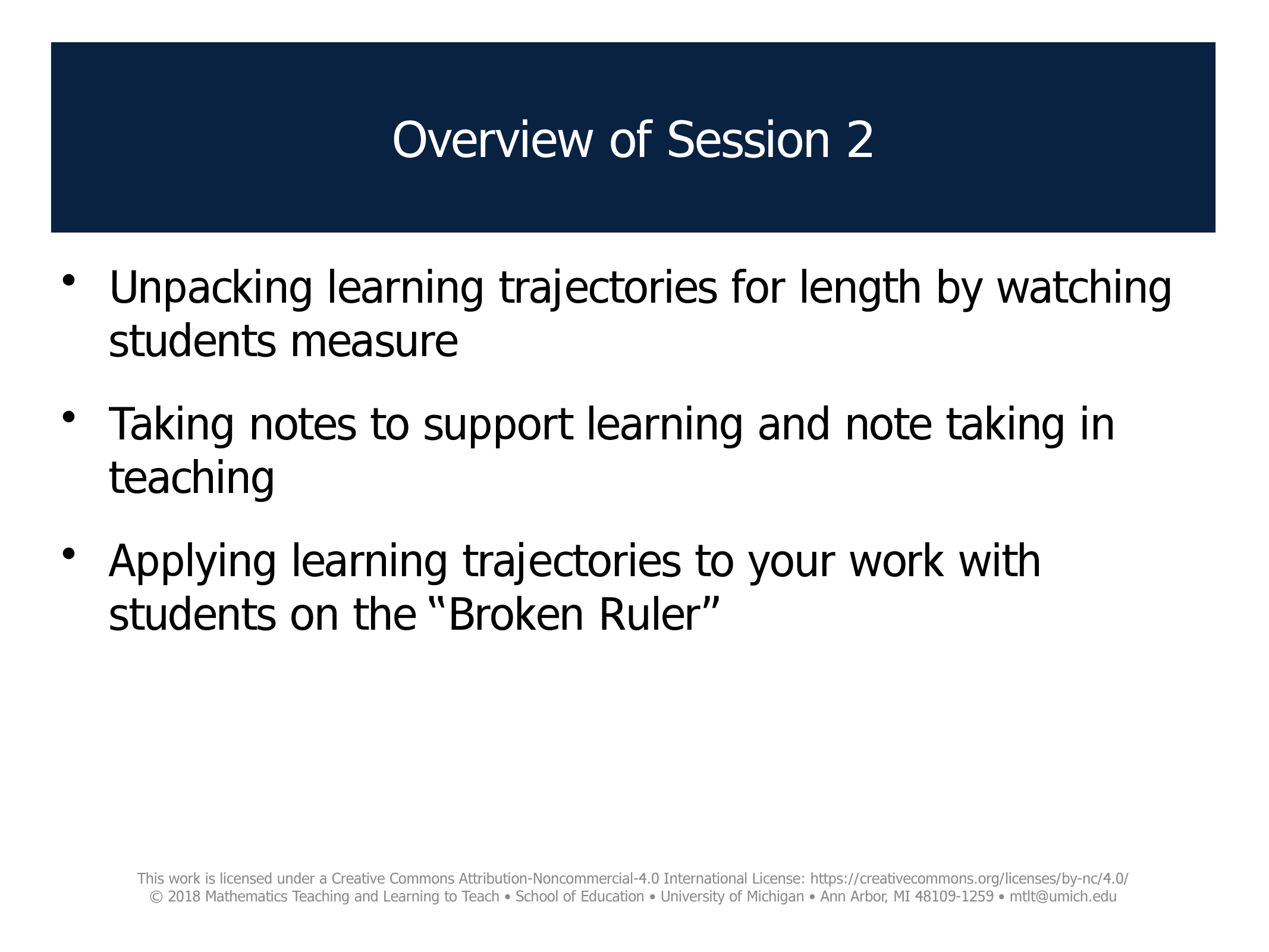

# Overview of Session 2
Unpacking learning trajectories for length by watching students measure
Taking notes to support learning and note taking in teaching
Applying learning trajectories to your work with students on the “Broken Ruler”
This work is licensed under a Creative Commons Attribution-Noncommercial-4.0 International License: https://creativecommons.org/licenses/by-nc/4.0/
© 2018 Mathematics Teaching and Learning to Teach • School of Education • University of Michigan • Ann Arbor, MI 48109-1259 • mtlt@umich.edu